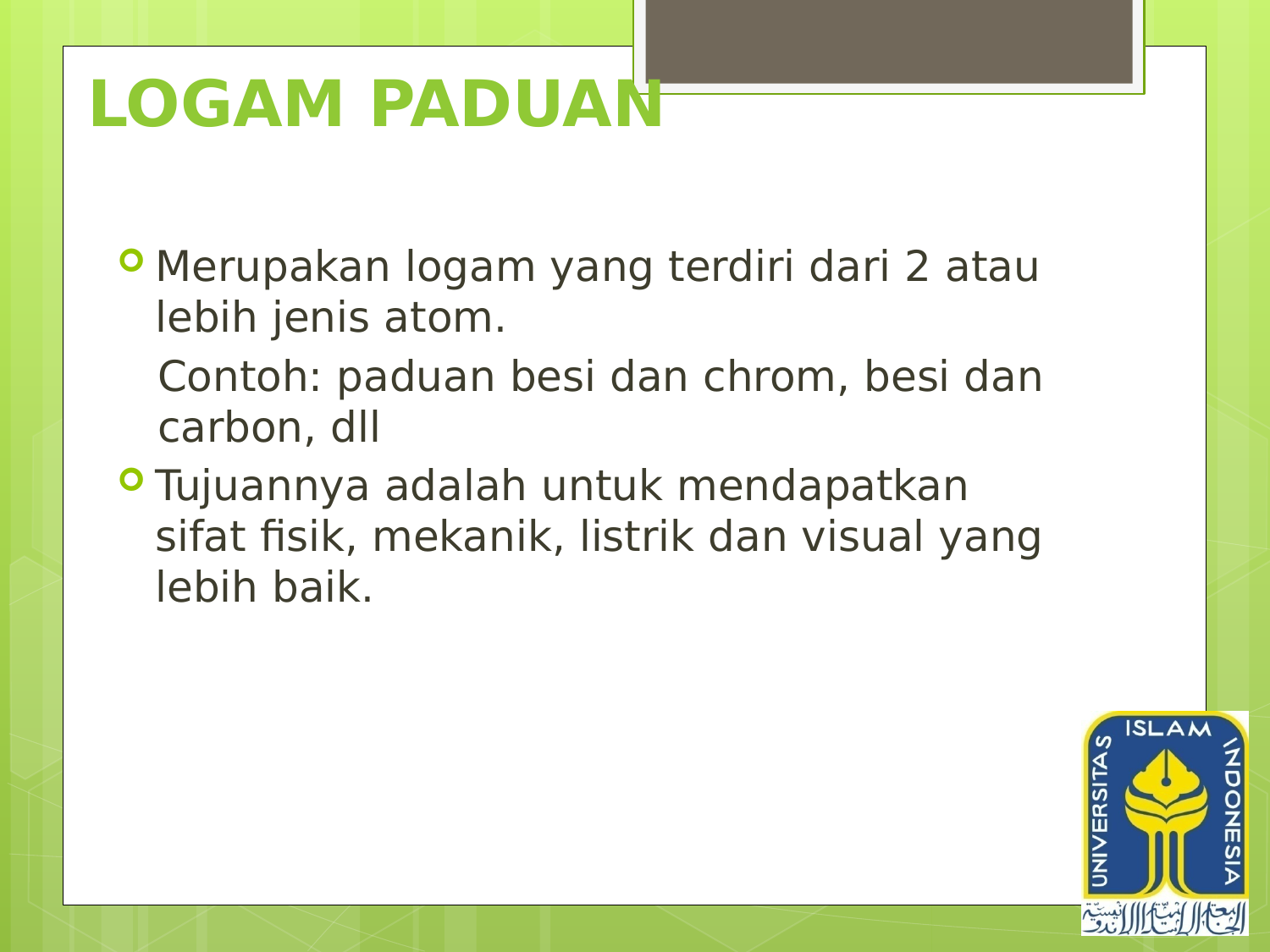

# LOGAM PADUAN
Merupakan logam yang terdiri dari 2 atau lebih jenis atom.
Contoh: paduan besi dan chrom, besi dan carbon, dll
Tujuannya adalah untuk mendapatkan sifat fisik, mekanik, listrik dan visual yang lebih baik.